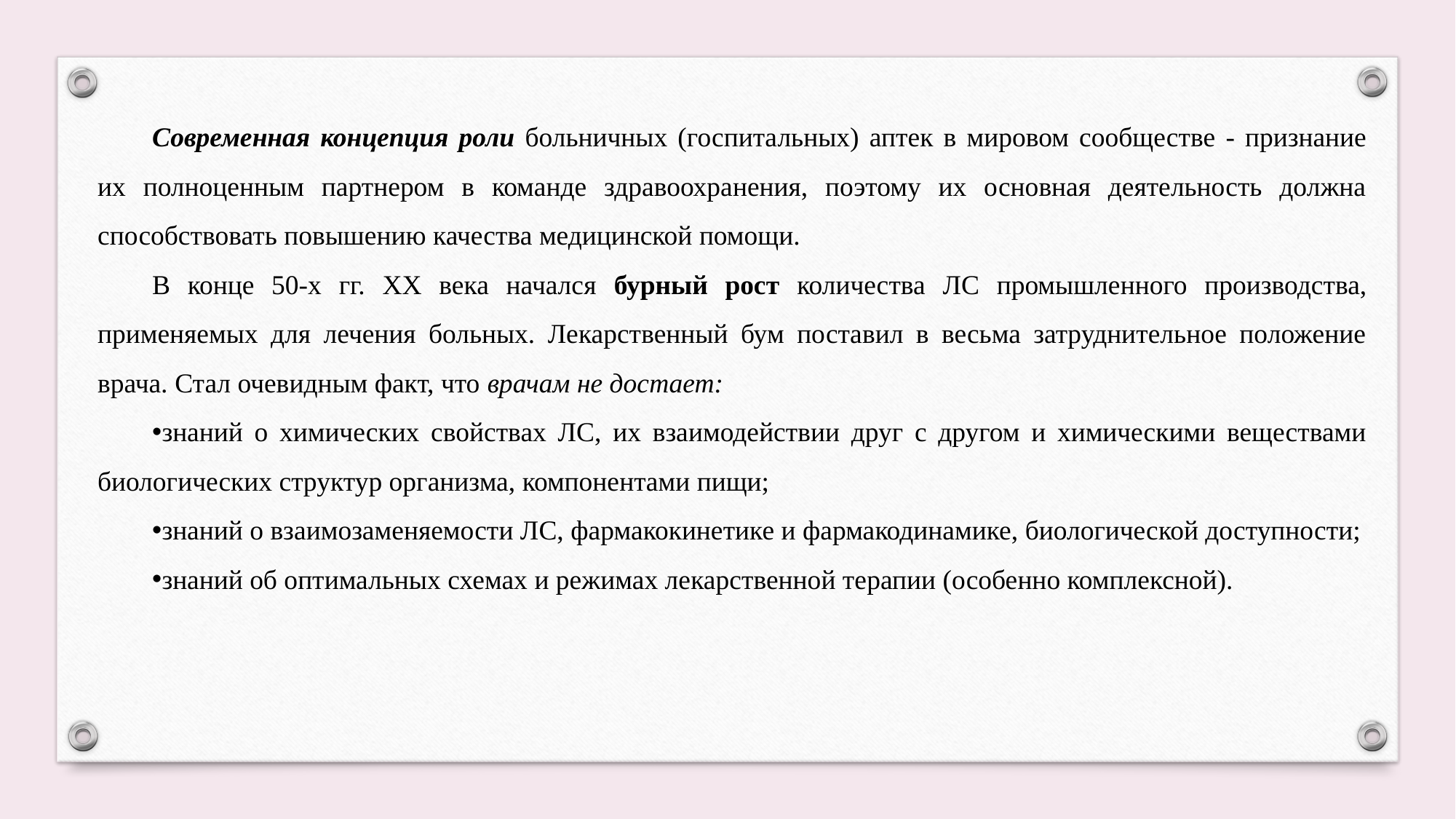

Современная концепция роли больничных (госпитальных) аптек в мировом сообществе - признание их полноценным партнером в команде здравоохранения, поэтому их основная деятельность должна способствовать повышению качества медицинской помощи.
В конце 50-х гг. XX века начался бурный рост количества ЛС промышленного производства, применяемых для лечения больных. Лекарственный бум поставил в весьма затруднительное положение врача. Стал очевидным факт, что врачам не достает:
знаний о химических свойствах ЛС, их взаимодействии друг с другом и химическими веществами биологических структур организма, компонентами пищи;
знаний о взаимозаменяемости ЛС, фармакокинетике и фармакодинамике, биологической доступности;
знаний об оптимальных схемах и режимах лекарственной терапии (особенно комплексной).